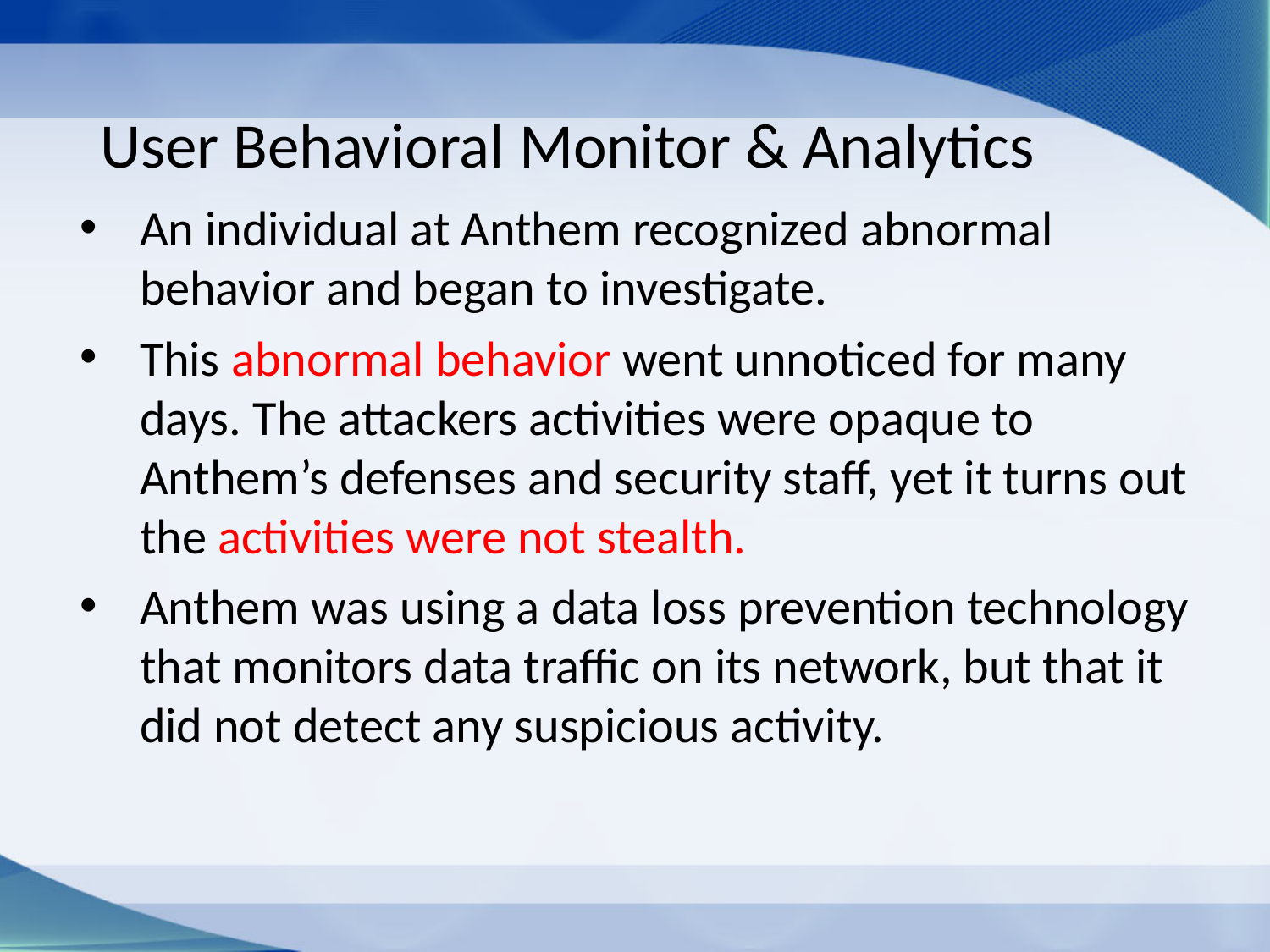

# User Behavioral Monitor & Analytics
An individual at Anthem recognized abnormal behavior and began to investigate.
This abnormal behavior went unnoticed for many days. The attackers activities were opaque to Anthem’s defenses and security staff, yet it turns out the activities were not stealth.
Anthem was using a data loss prevention technology that monitors data traffic on its network, but that it did not detect any suspicious activity.